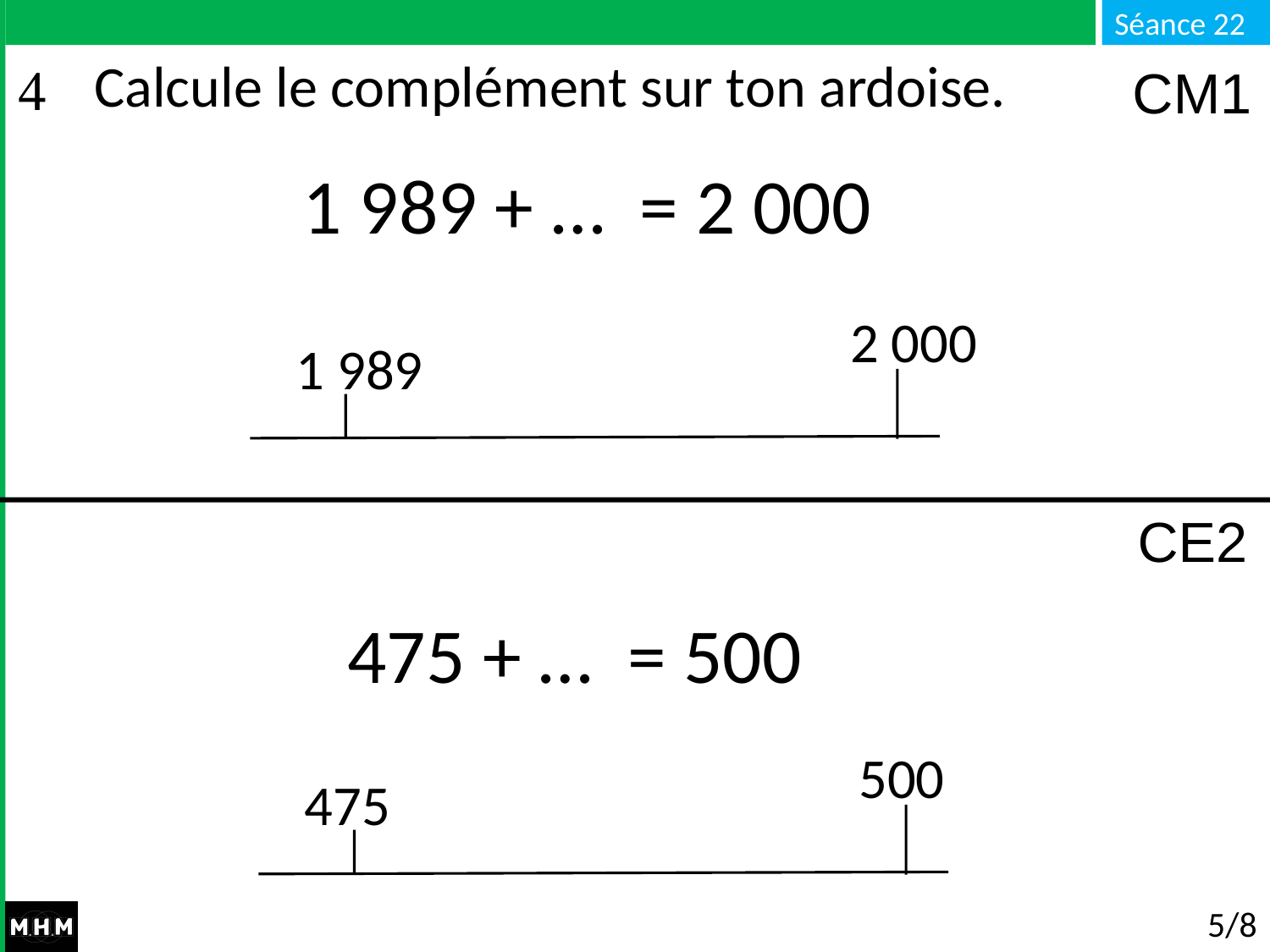

# Calcule le complément sur ton ardoise.
CM1
1 989 + …  = 2 000
2 000
1 989

CE2
475 + …  = 500
500
475
5/8